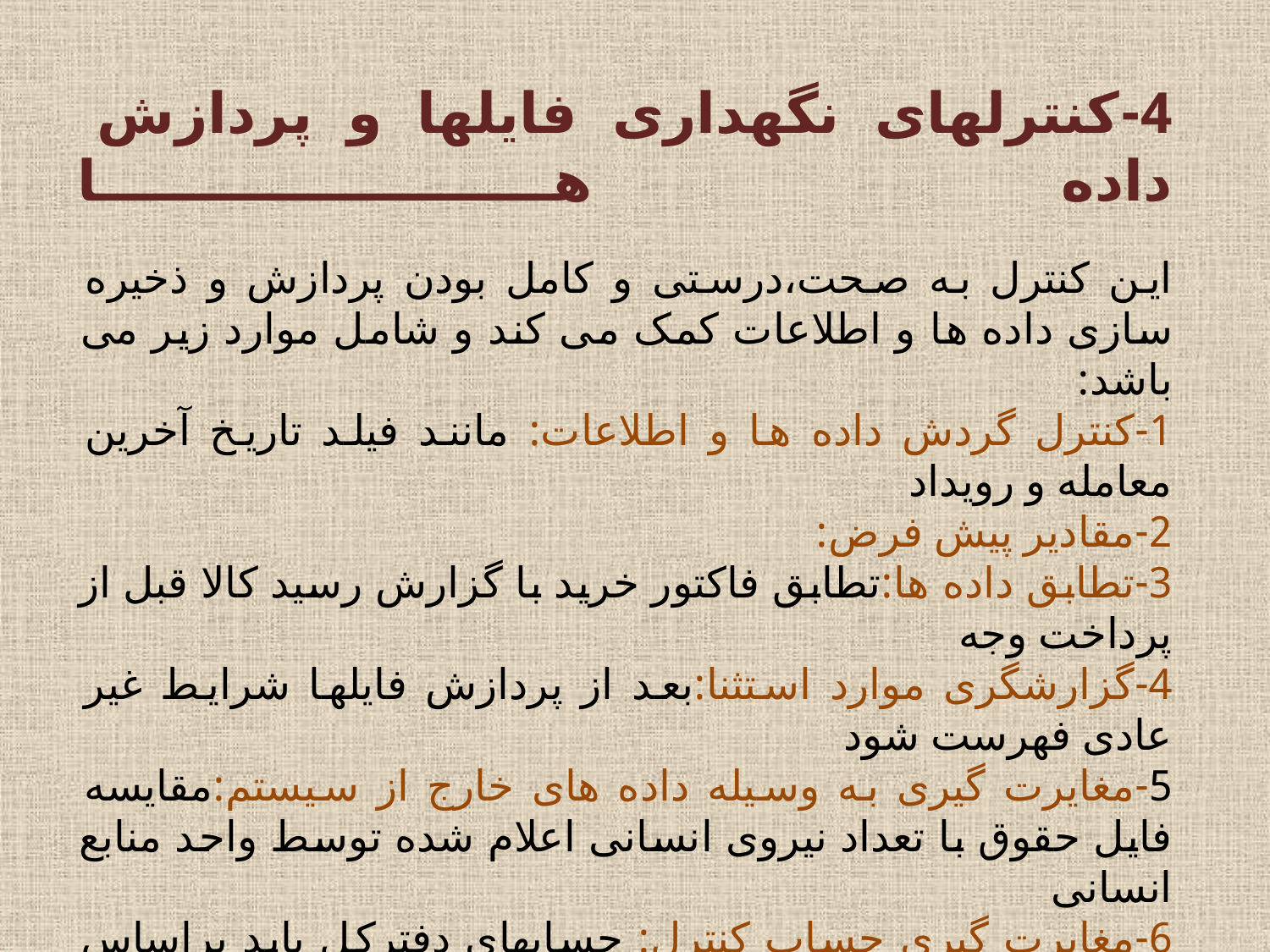

4-کنترلهای نگهداری فایلها و پردازش داده ها
این کنترل به صحت،درستی و کامل بودن پردازش و ذخیره سازی داده ها و اطلاعات کمک می کند و شامل موارد زیر می باشد:
1-کنترل گردش داده ها و اطلاعات: مانند فیلد تاریخ آخرین معامله و رویداد
2-مقادیر پیش فرض:
3-تطابق داده ها:تطابق فاکتور خرید با گزارش رسید کالا قبل از پرداخت وجه
4-گزارشگری موارد استثنا:بعد از پردازش فایلها شرایط غیر عادی فهرست شود
5-مغایرت گیری به وسیله داده های خارج از سیستم:مقایسه فایل حقوق با تعداد نیروی انسانی اعلام شده توسط واحد منابع انسانی
6-مغایرت گیری حساب کنترل: حسابهای دفترکل باید براساس قاعده ای منظم با جمعهای دفاتر معین مقایسه و مغایرت گیری شوند.
7-امنیت فایل: نگهداری فایلها در کتابخانه امن فایلها
8-کنترلهای تبدیل فایل: زمانی که داده ها و اطلاعات قدیمی وارد فایلهای جدید می شوند اعمال کنترل تبدیل فایل عاری از خطا و اشتباه باشد.